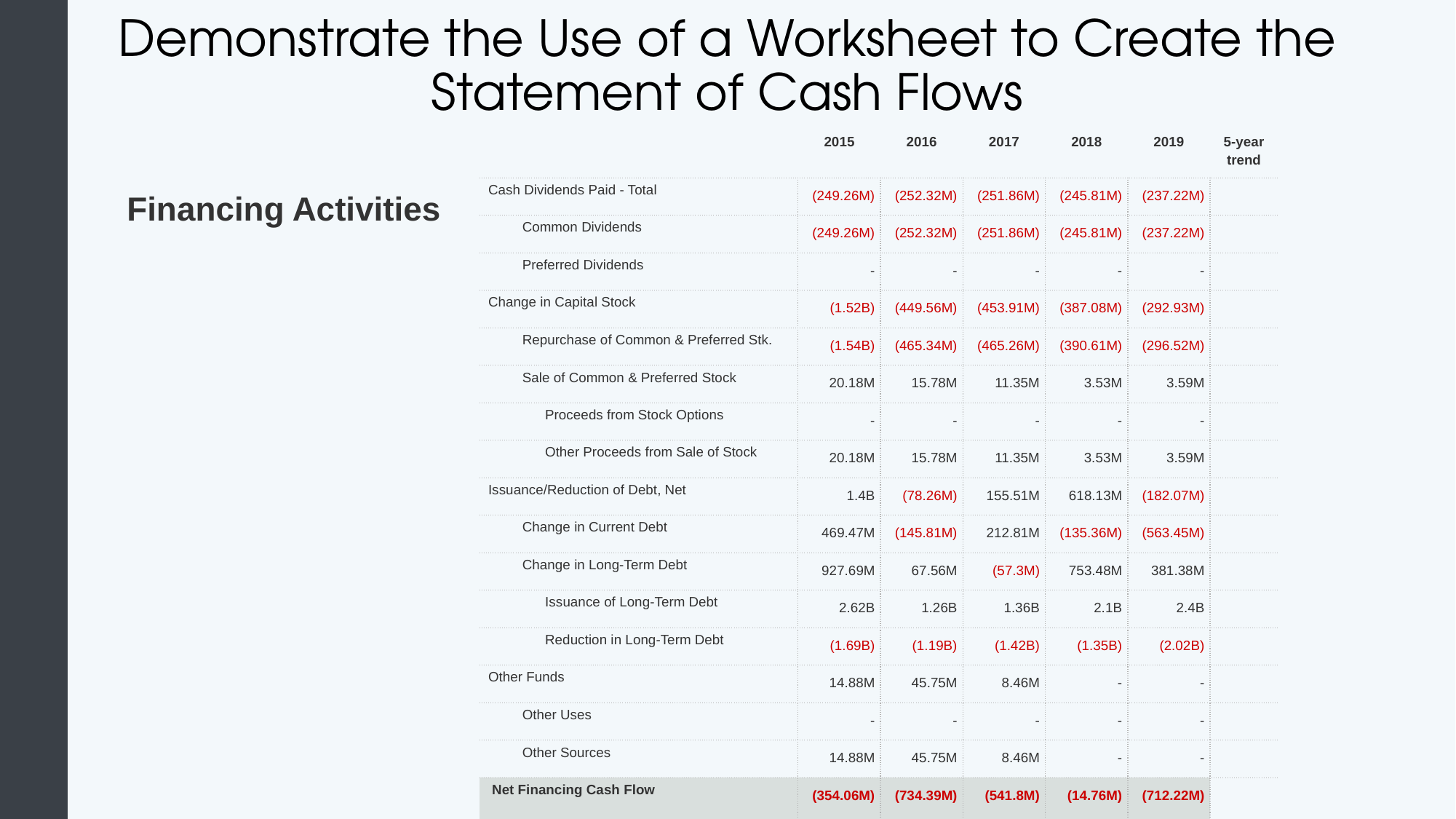

# Demonstrate the Use of a Worksheet to Create the Statement of Cash Flows
|  | 2015 | 2016 | 2017 | 2018 | 2019 | 5-year trend |
| --- | --- | --- | --- | --- | --- | --- |
| Cash Dividends Paid - Total | (249.26M) | (252.32M) | (251.86M) | (245.81M) | (237.22M) |  |
| Common Dividends | (249.26M) | (252.32M) | (251.86M) | (245.81M) | (237.22M) |  |
| Preferred Dividends | - | - | - | - | - |  |
| Change in Capital Stock | (1.52B) | (449.56M) | (453.91M) | (387.08M) | (292.93M) |  |
| Repurchase of Common & Preferred Stk. | (1.54B) | (465.34M) | (465.26M) | (390.61M) | (296.52M) |  |
| Sale of Common & Preferred Stock | 20.18M | 15.78M | 11.35M | 3.53M | 3.59M |  |
| Proceeds from Stock Options | - | - | - | - | - |  |
| Other Proceeds from Sale of Stock | 20.18M | 15.78M | 11.35M | 3.53M | 3.59M |  |
| Issuance/Reduction of Debt, Net | 1.4B | (78.26M) | 155.51M | 618.13M | (182.07M) |  |
| Change in Current Debt | 469.47M | (145.81M) | 212.81M | (135.36M) | (563.45M) |  |
| Change in Long-Term Debt | 927.69M | 67.56M | (57.3M) | 753.48M | 381.38M |  |
| Issuance of Long-Term Debt | 2.62B | 1.26B | 1.36B | 2.1B | 2.4B |  |
| Reduction in Long-Term Debt | (1.69B) | (1.19B) | (1.42B) | (1.35B) | (2.02B) |  |
| Other Funds | 14.88M | 45.75M | 8.46M | - | - |  |
| Other Uses | - | - | - | - | - |  |
| Other Sources | 14.88M | 45.75M | 8.46M | - | - |  |
| Net Financing Cash Flow | (354.06M) | (734.39M) | (541.8M) | (14.76M) | (712.22M) |  |
Financing Activities